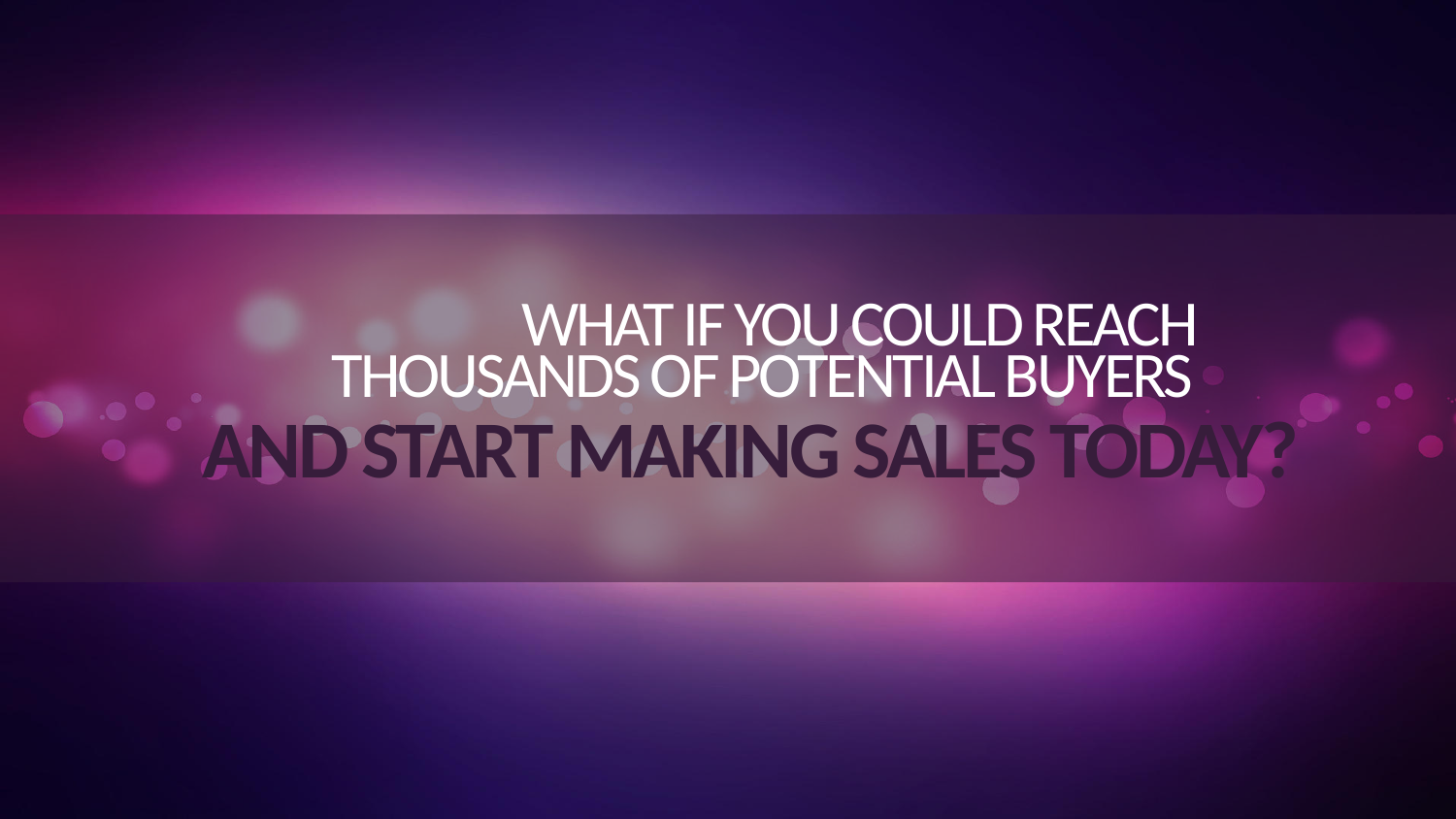

WHAT IF YOU COULD REACH
THOUSANDS OF POTENTIAL BUYERS
AND START MAKING SALES TODAY?